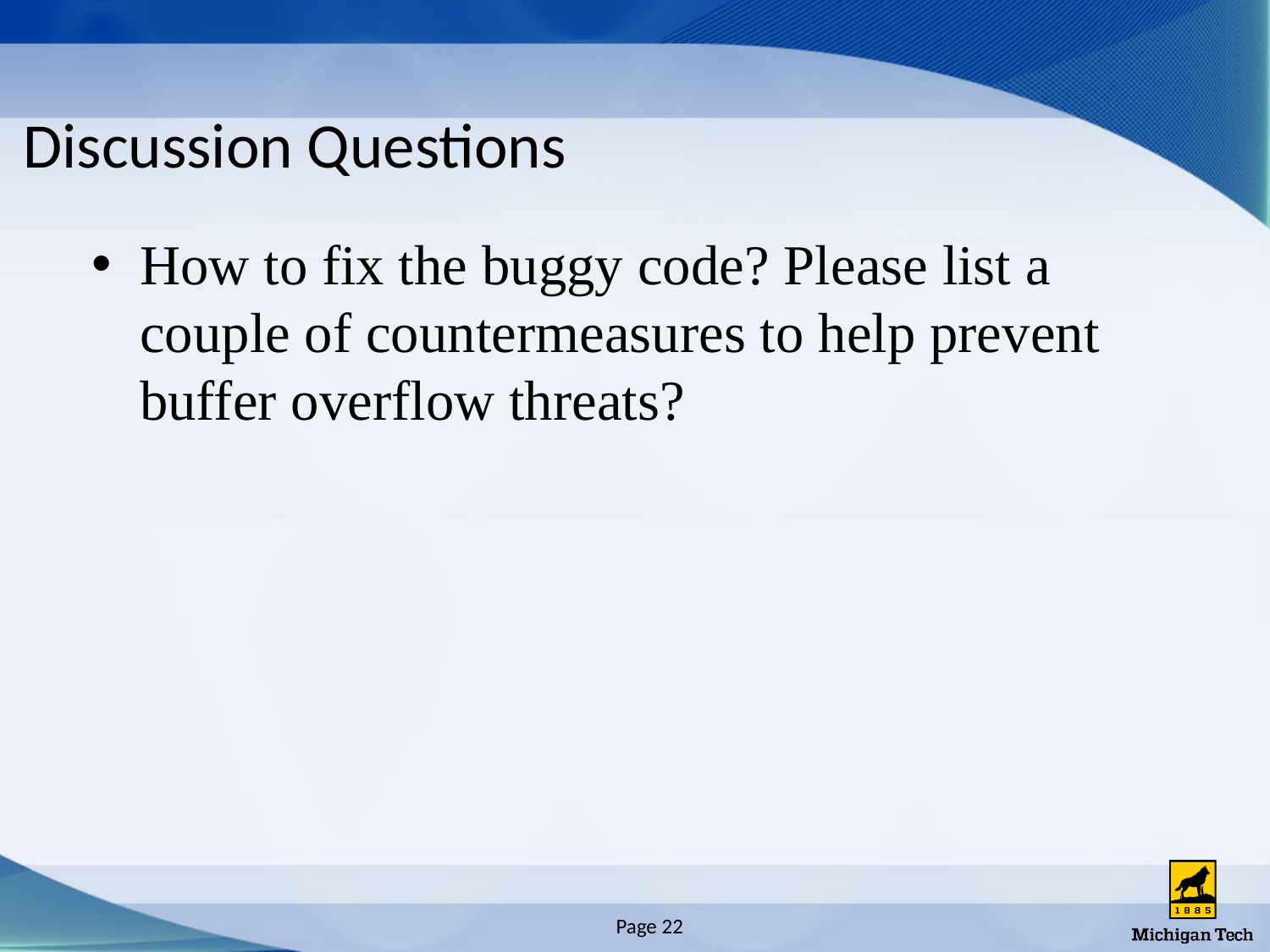

# Discussion Questions
How to fix the buggy code? Please list a couple of countermeasures to help prevent buffer overflow threats?